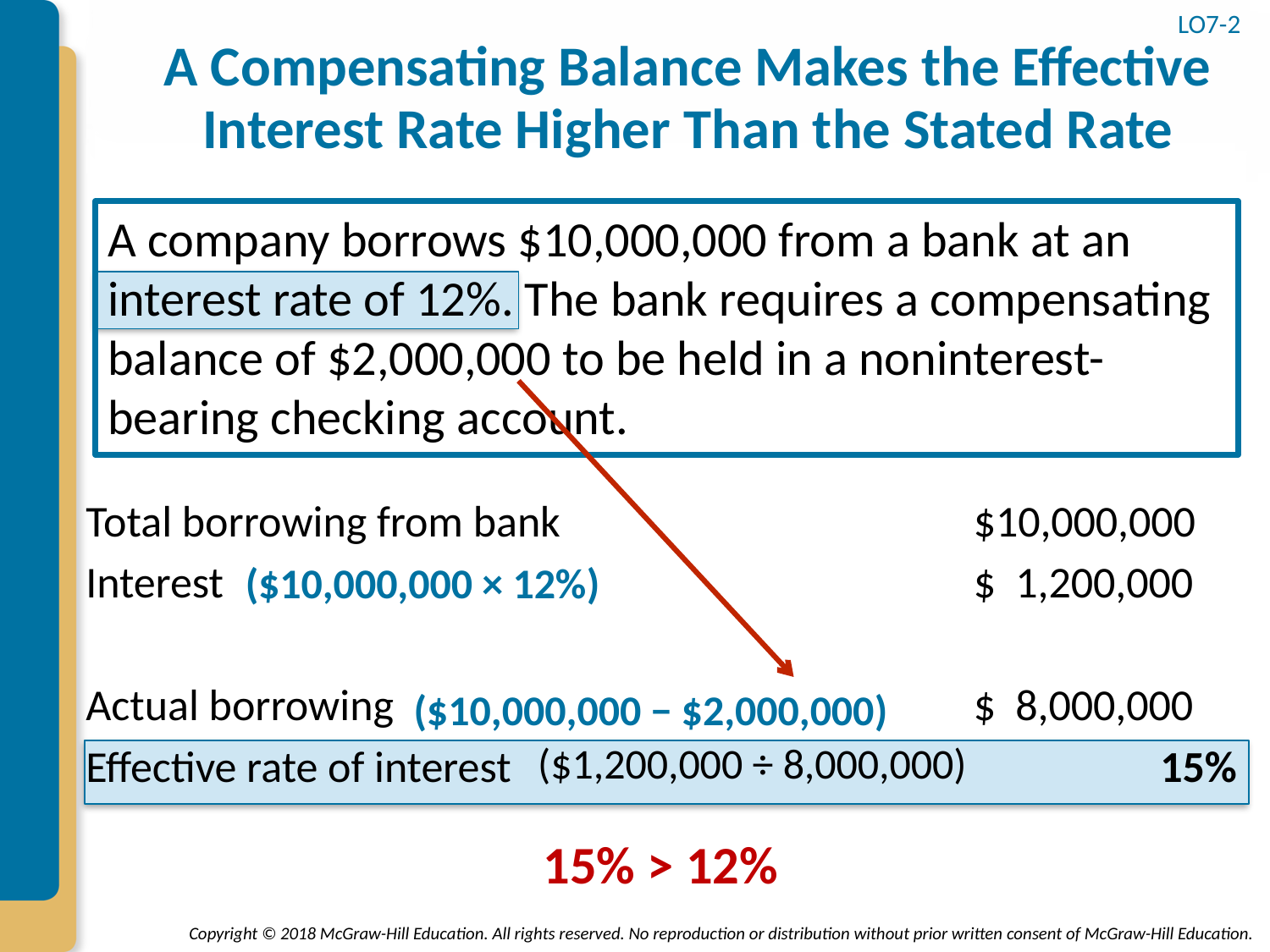

# A Compensating Balance Makes the Effective Interest Rate Higher Than the Stated Rate
LO7-2
A company borrows $10,000,000 from a bank at an interest rate of 12%. The bank requires a compensating balance of $2,000,000 to be held in a noninterest-bearing checking account.

| Total borrowing from bank | $10,000,000 |
| --- | --- |
| Interest | $ 1,200,000 |
|  |  |
| Actual borrowing | $ 8,000,000 |
| Effective rate of interest | 15% |
($10,000,000 × 12%)
 ($10,000,000 − $2,000,000)
 ($1,200,000 ÷ 8,000,000)

15% > 12%